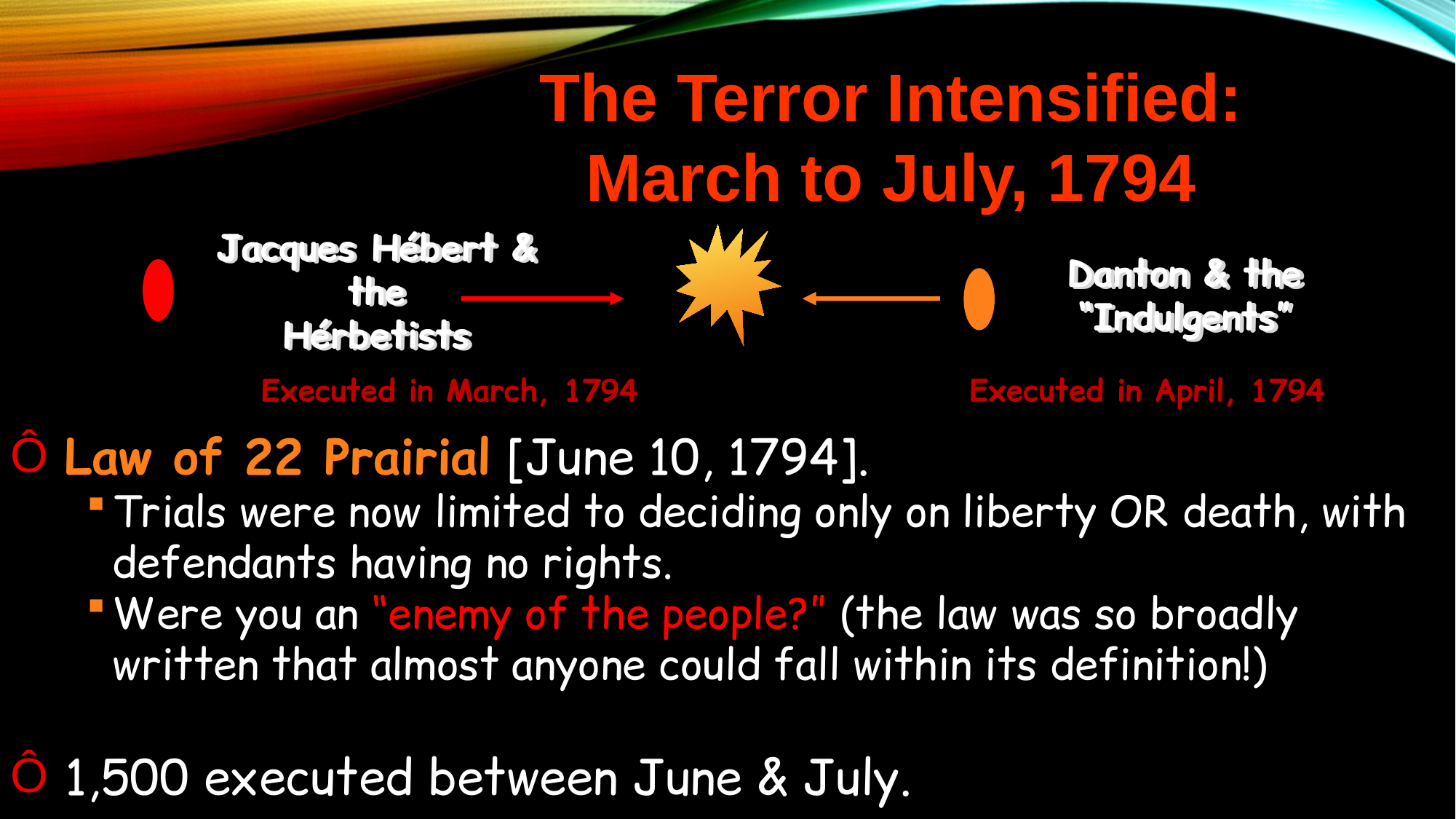

The Terror Intensified:
March to July, 1794

Jacques Hébert & the
Hérbetists
Danton & the
“Indulgents”

Executed in March, 1794
Executed in April, 1794
Law of 22 Prairial [June 10, 1794].
Trials were now limited to deciding only on liberty OR death, with defendants having no rights.
Were you an “enemy of the people?” (the law was so broadly written that almost anyone could fall within its definition!)
1,500 executed between June & July.